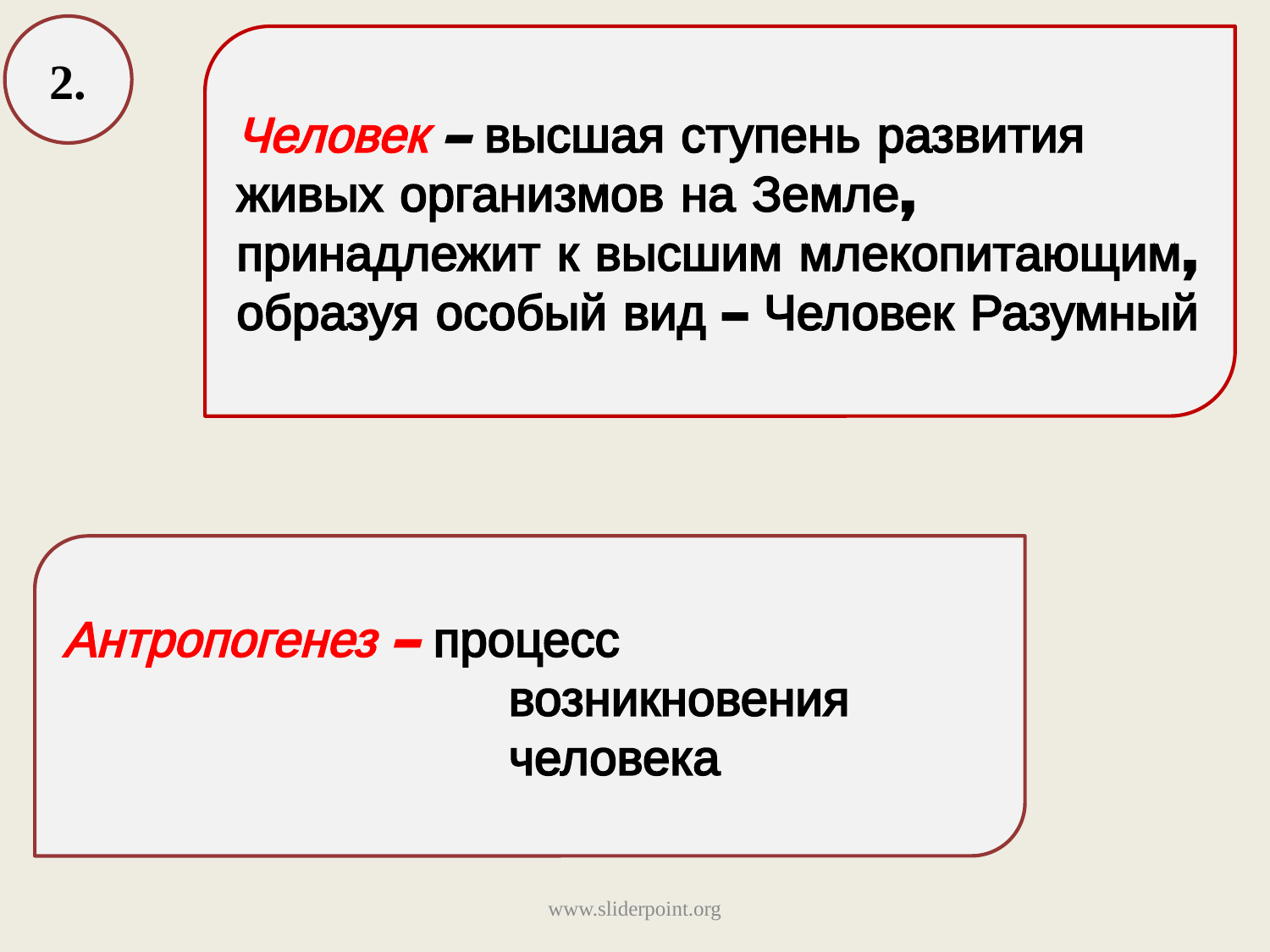

2.
Человек – высшая ступень развития живых организмов на Земле, принадлежит к высшим млекопитающим, образуя особый вид – Человек Разумный
Антропогенез – процесс
                           возникновения
                           человека
www.sliderpoint.org